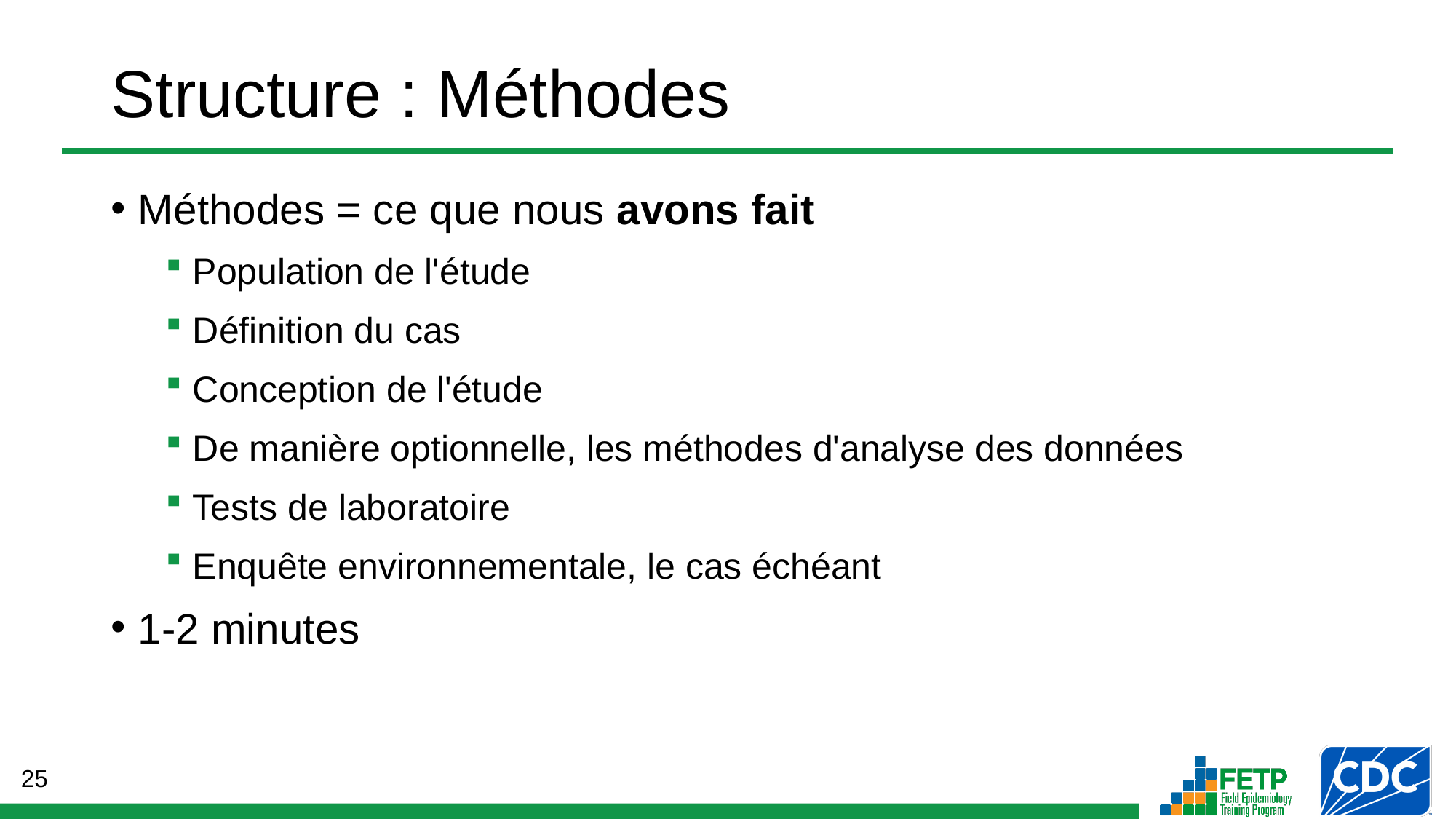

# Structure : Méthodes
Méthodes = ce que nous avons fait
Population de l'étude
Définition du cas
Conception de l'étude
De manière optionnelle, les méthodes d'analyse des données
Tests de laboratoire
Enquête environnementale, le cas échéant
1-2 minutes